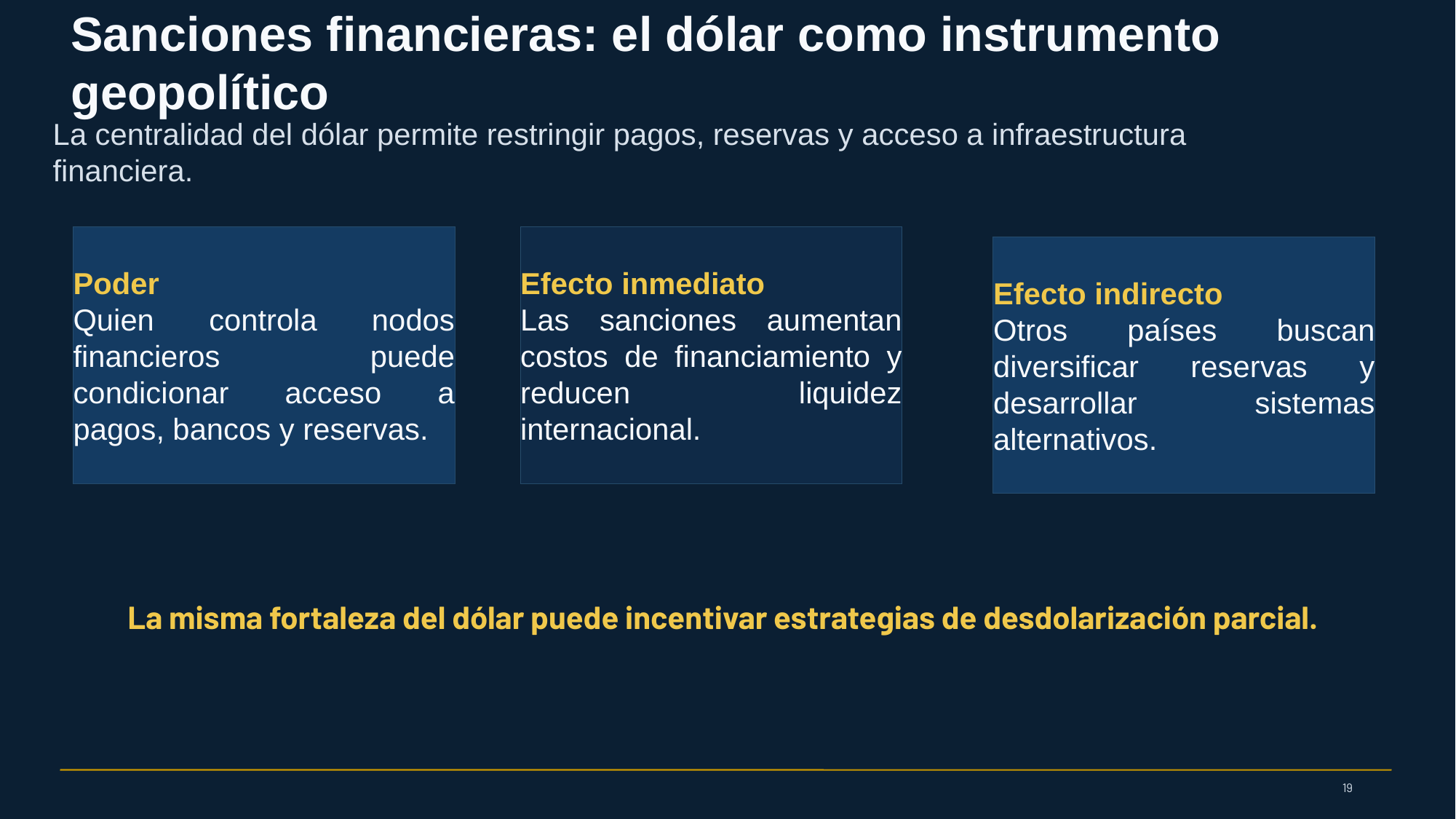

Sanciones financieras: el dólar como instrumento geopolítico
La centralidad del dólar permite restringir pagos, reservas y acceso a infraestructura financiera.
Poder
Quien controla nodos financieros puede condicionar acceso a pagos, bancos y reservas.
Efecto inmediato
Las sanciones aumentan costos de financiamiento y reducen liquidez internacional.
Efecto indirecto
Otros países buscan diversificar reservas y desarrollar sistemas alternativos.
La misma fortaleza del dólar puede incentivar estrategias de desdolarización parcial.
19